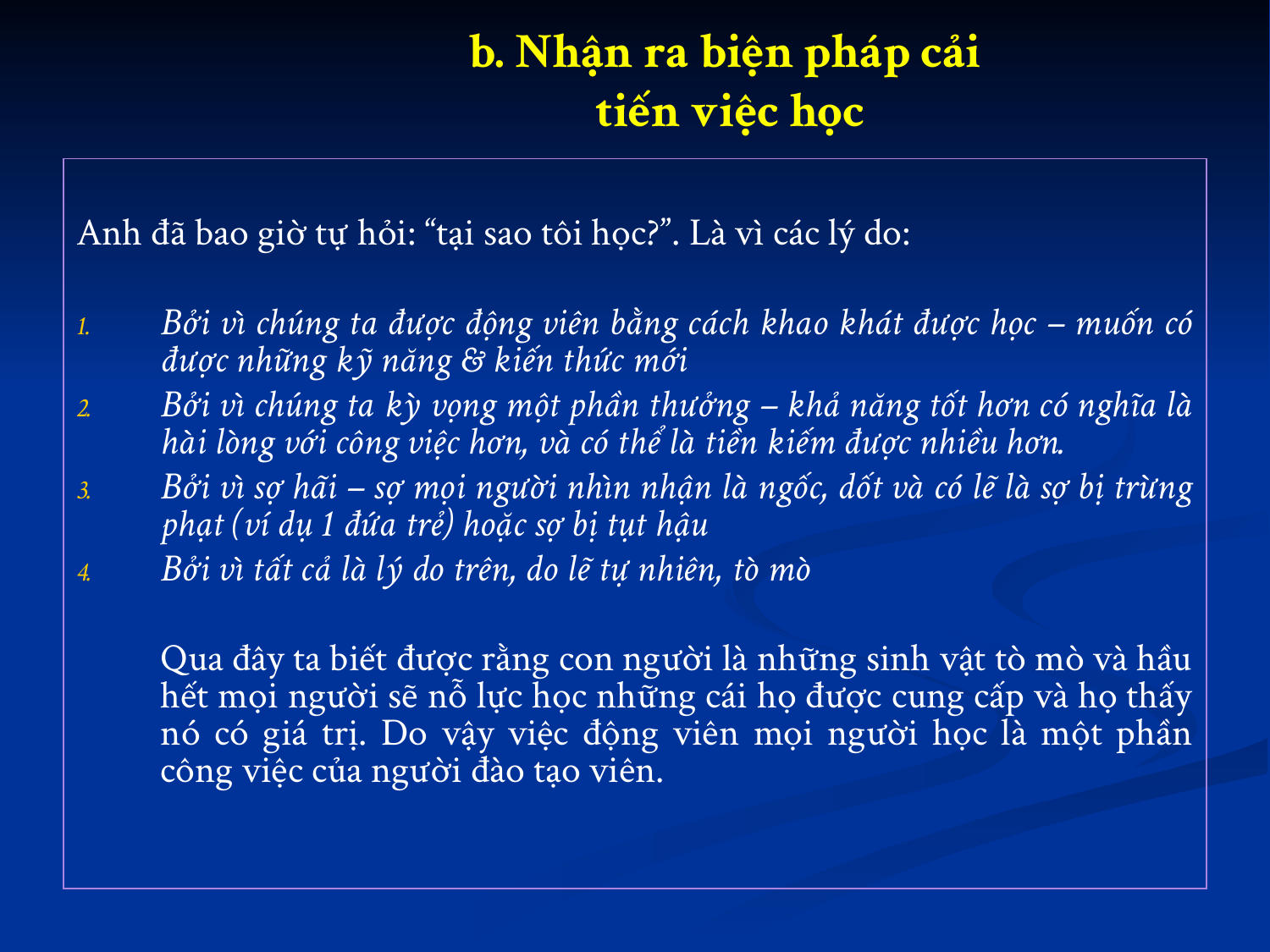

# b. Nhận ra biện pháp cải tiến việc học

Anh đã bao giờ tự hỏi: “tại sao tôi học?”. Là vì các lý do:

Bởi vì chúng ta được động viên bằng cách khao khát được học – muốn có được những kỹ năng & kiến thức mới
Bởi vì chúng ta kỳ vọng một phần thưởng – khả năng tốt hơn có nghĩa là hài lòng với công việc hơn, và có thể là tiền kiếm được nhiều hơn.
Bởi vì sợ hãi – sợ mọi người nhìn nhận là ngốc, dốt và có lẽ là sợ bị trừng phạt (ví dụ 1 đứa trẻ) hoặc sợ bị tụt hậu
Bởi vì tất cả là lý do trên, do lẽ tự nhiên, tò mò

	Qua đây ta biết được rằng con người là những sinh vật tò mò và hầu hết mọi người sẽ nỗ lực học những cái họ được cung cấp và họ thấy nó có giá trị. Do vậy việc động viên mọi người học là một phần công việc của người đào tạo viên.